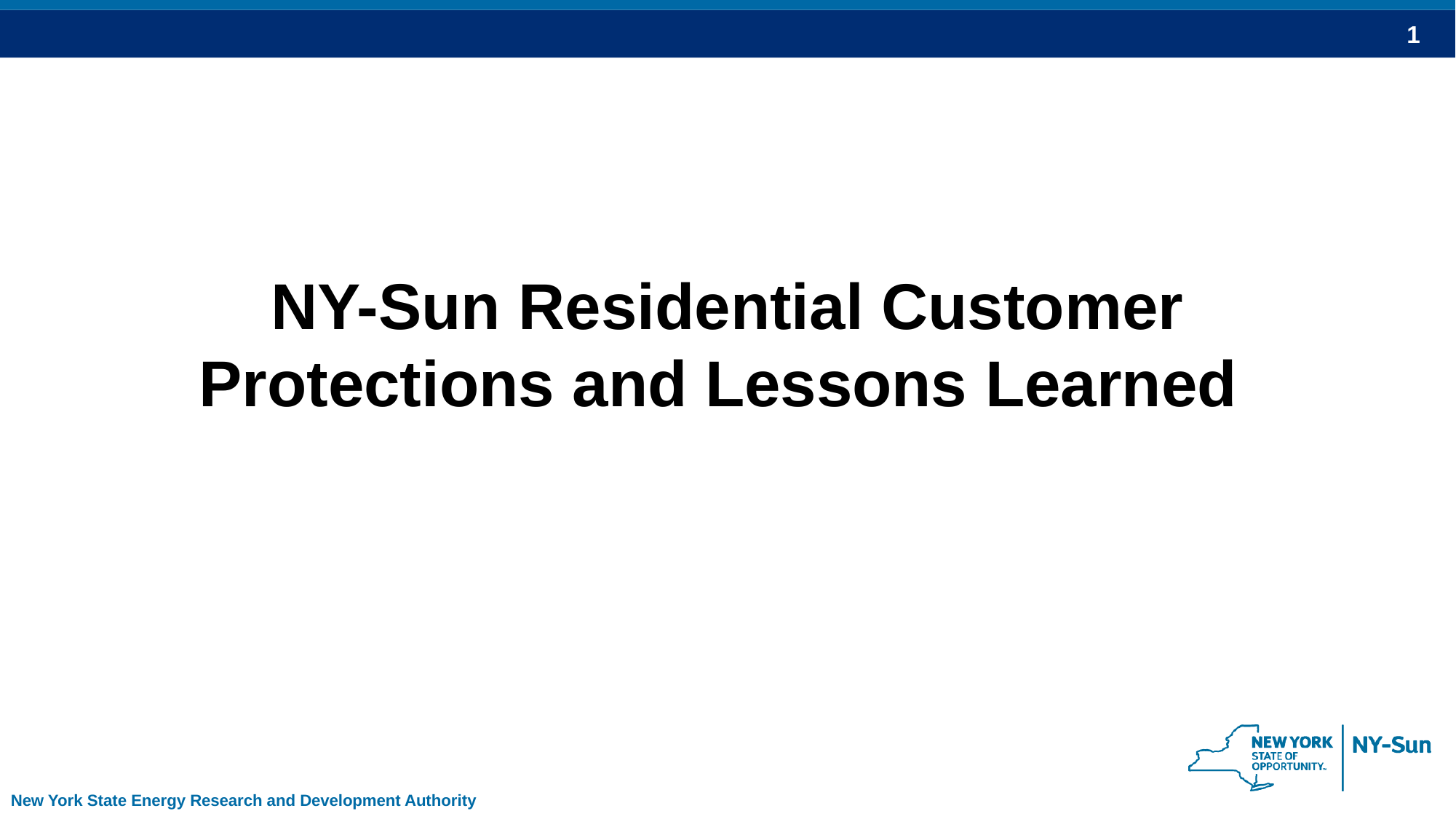

# NY-Sun Residential Customer Protections and Lessons Learned